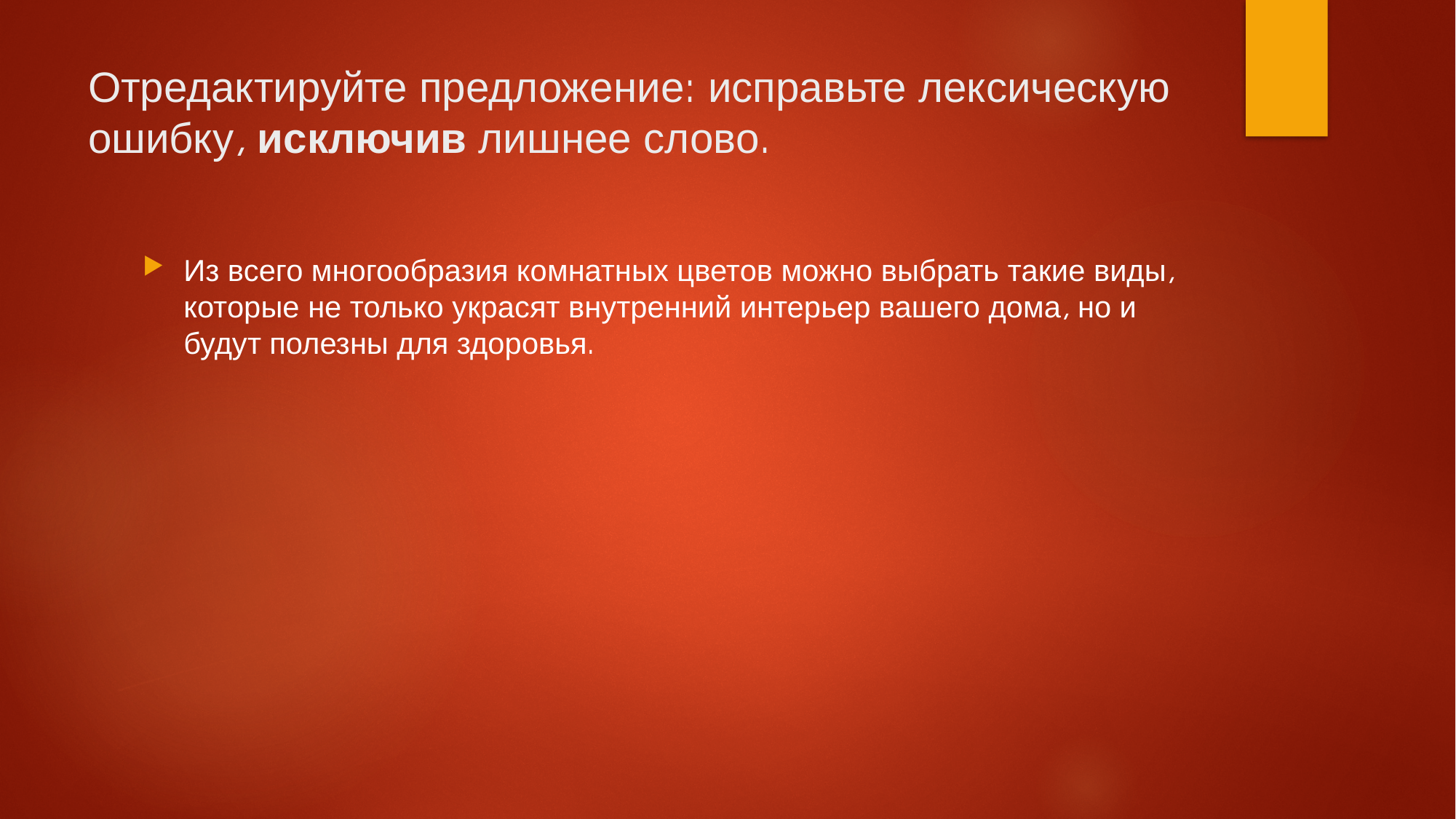

# Отредактируйте предложение: исправьте лексическую ошибку, исключив лишнее слово.
Из всего многообразия комнатных цветов можно выбрать такие виды, которые не только украсят внутренний интерьер вашего дома, но и будут полезны для здоровья.